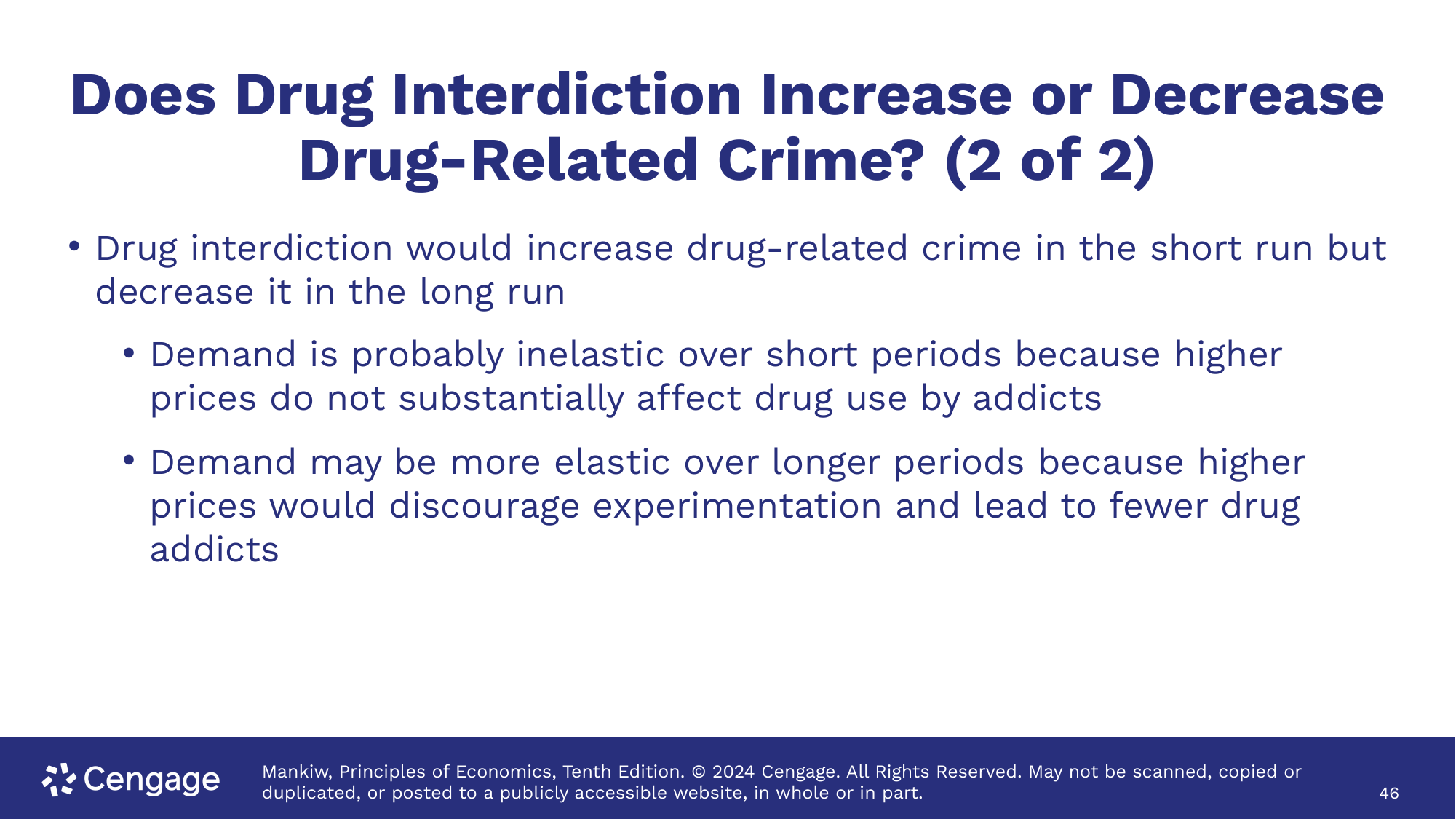

# Does Drug Interdiction Increase or Decrease Drug-Related Crime? (2 of 2)
Drug interdiction would increase drug-related crime in the short run but decrease it in the long run
Demand is probably inelastic over short periods because higher prices do not substantially affect drug use by addicts
Demand may be more elastic over longer periods because higher prices would discourage experimentation and lead to fewer drug addicts